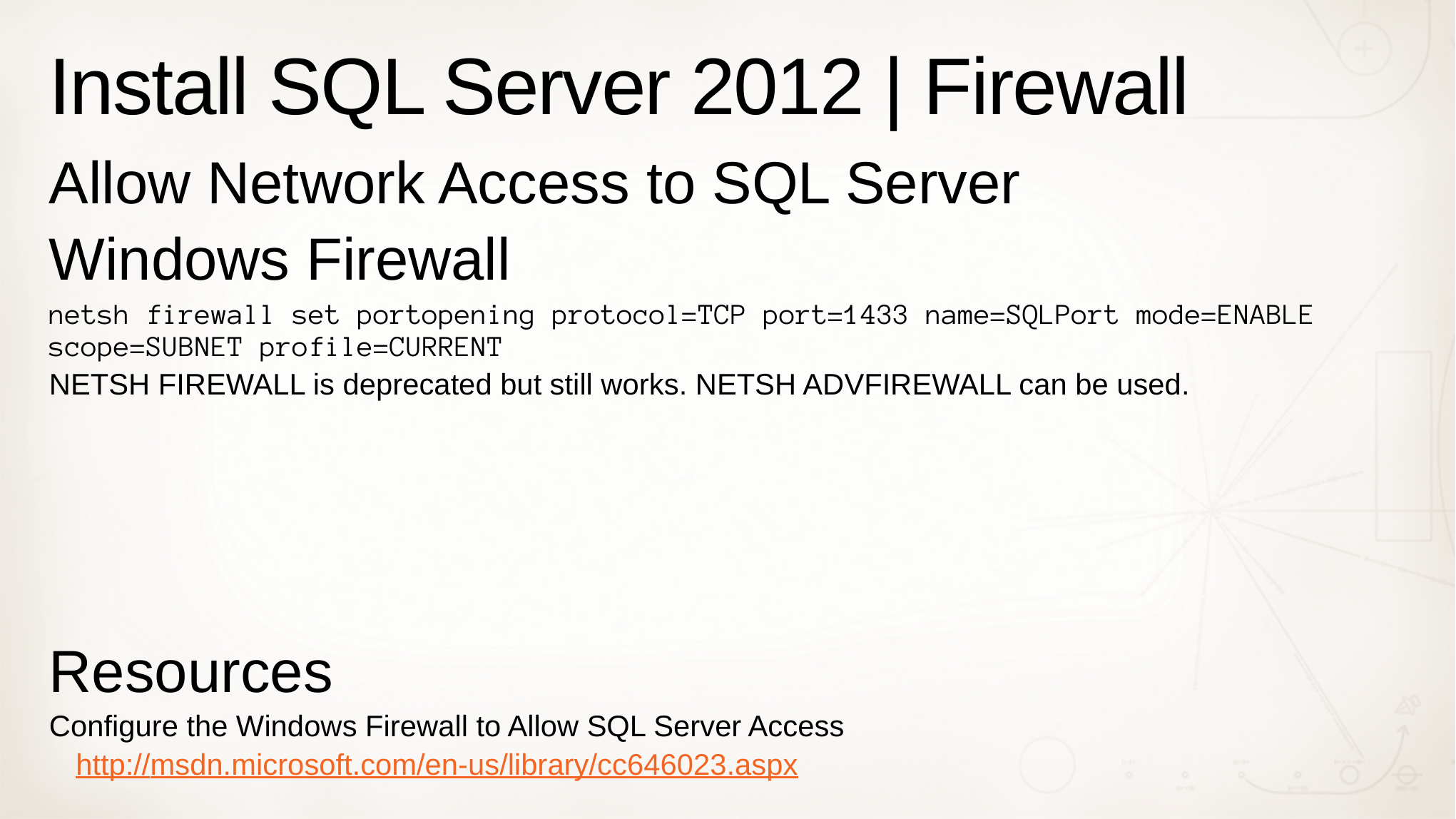

# Install SQL Server 2012 | Firewall
Allow Network Access to SQL Server
Windows Firewall
netsh firewall set portopening protocol=TCP port=1433 name=SQLPort mode=ENABLE scope=SUBNET profile=CURRENT
NETSH FIREWALL is deprecated but still works. NETSH ADVFIREWALL can be used.

Resources
Configure the Windows Firewall to Allow SQL Server Access
http://msdn.microsoft.com/en-us/library/cc646023.aspx